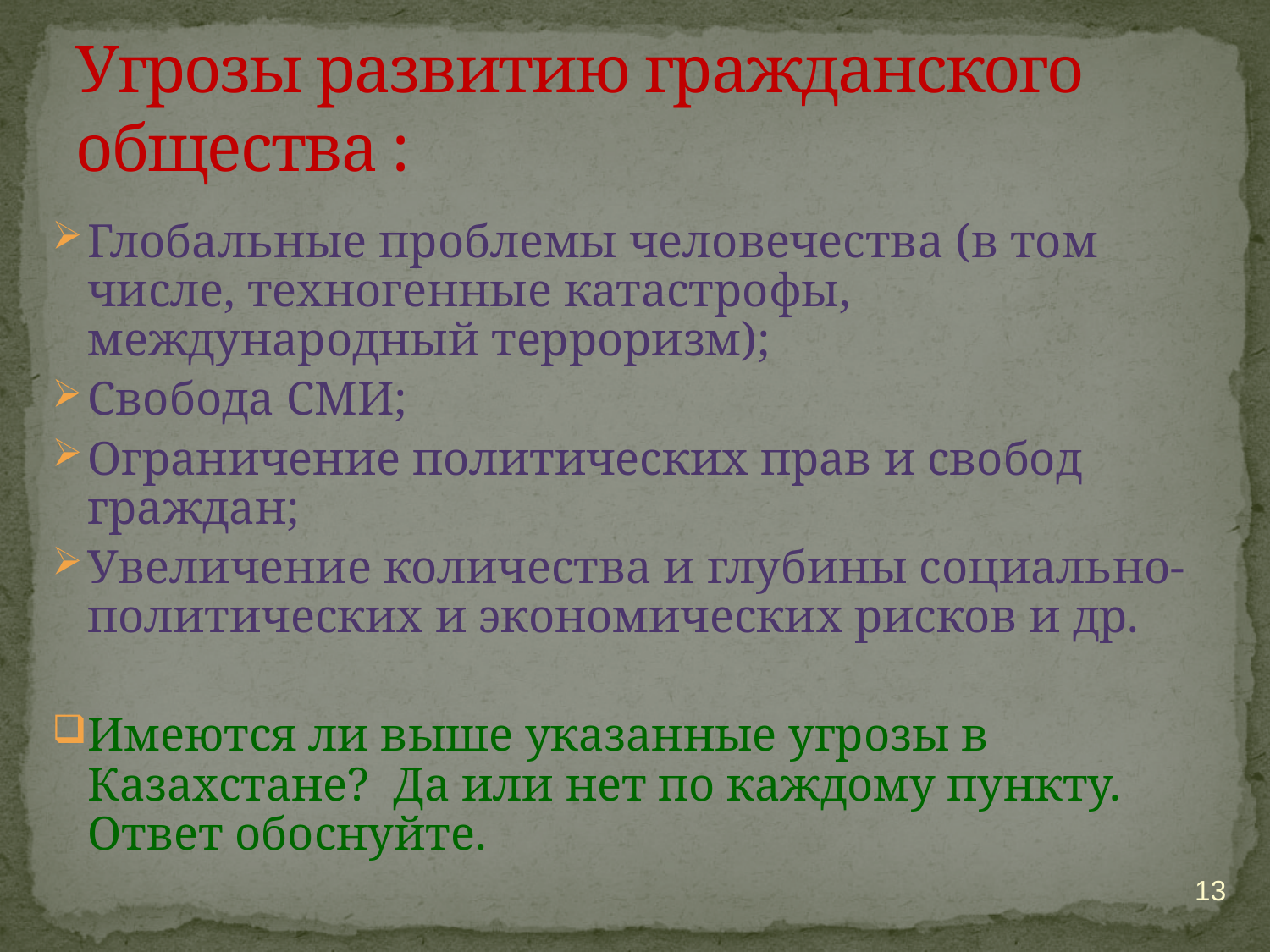

# Угрозы развитию гражданского общества :
Глобальные проблемы человечества (в том числе, техногенные катастрофы, международный терроризм);
Свобода СМИ;
Ограничение политических прав и свобод граждан;
Увеличение количества и глубины социально-политических и экономических рисков и др.

Имеются ли выше указанные угрозы в Казахстане?  Да или нет по каждому пункту. Ответ обоснуйте.
13